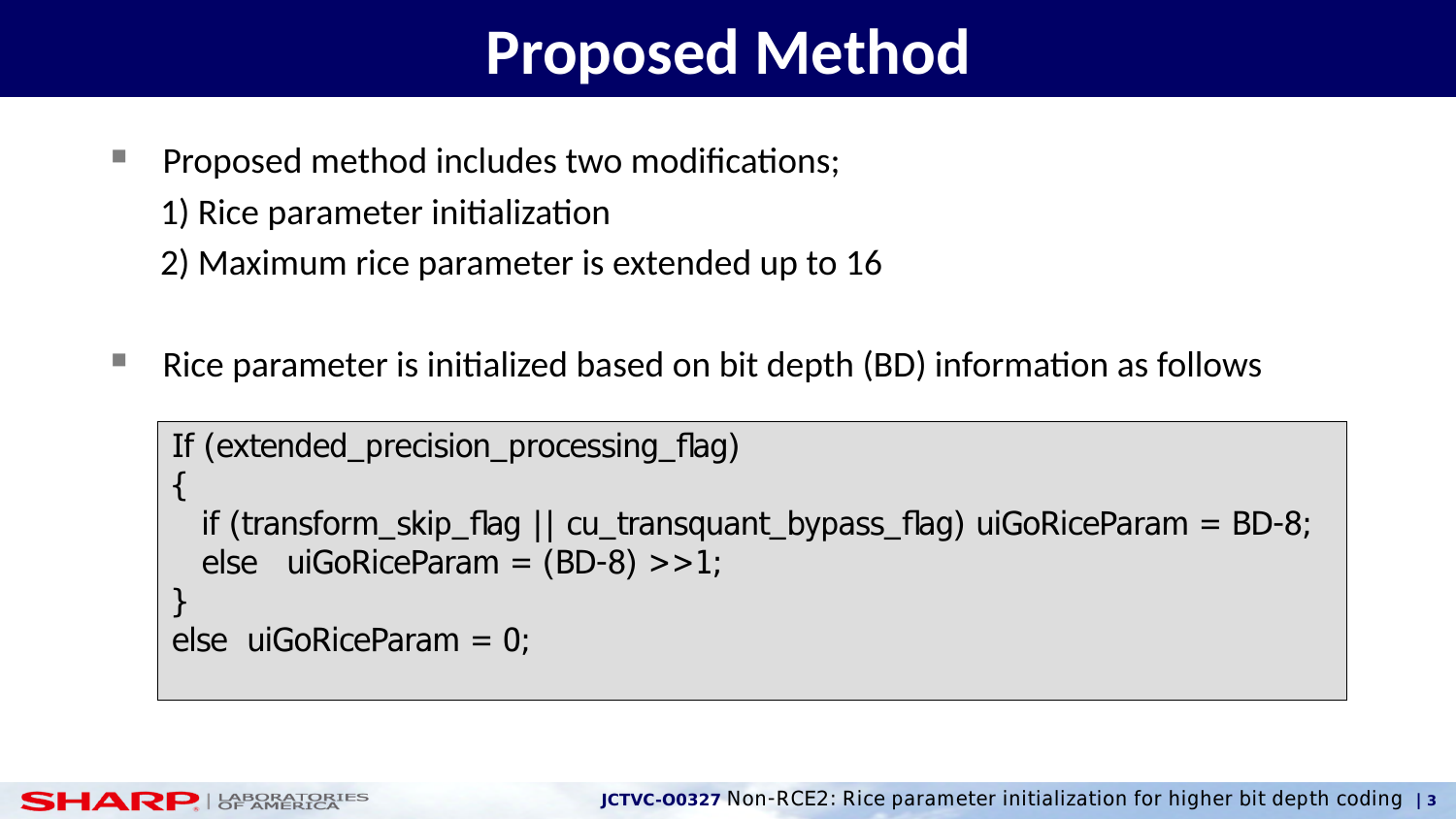

# Proposed Method
Proposed method includes two modifications;
      1) Rice parameter initialization
      2) Maximum rice parameter is extended up to 16

Rice parameter is initialized based on bit depth (BD) information as follows
If (extended_precision_processing_flag)
{
   if (transform_skip_flag || cu_transquant_bypass_flag) uiGoRiceParam = BD-8;
   else   uiGoRiceParam = (BD-8) >>1;
}
else  uiGoRiceParam = 0;